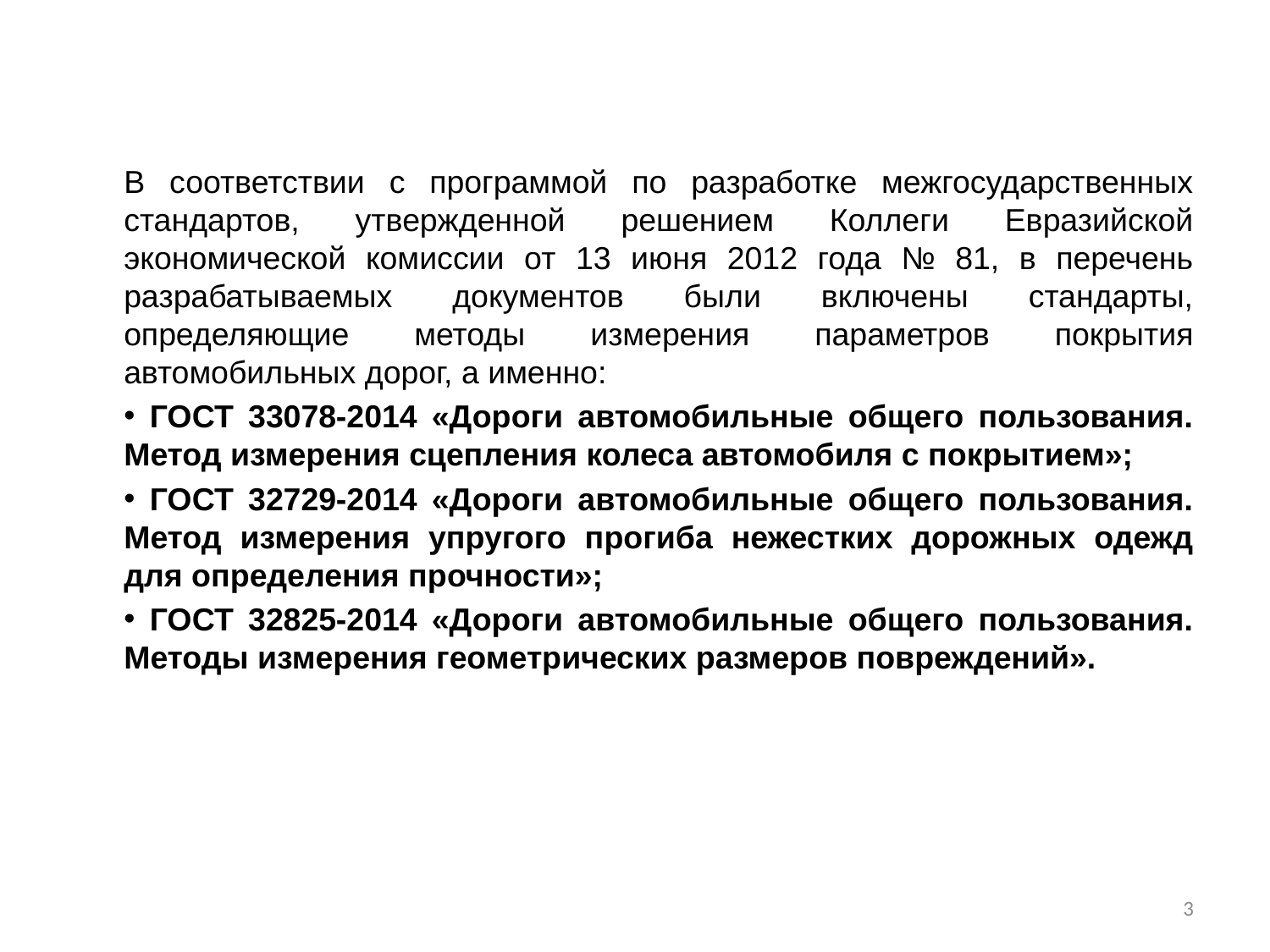

В соответствии с программой по разработке межгосударственных стандартов, утвержденной решением Коллеги Евразийской экономической комиссии от 13 июня 2012 года № 81, в перечень разрабатываемых документов были включены стандарты, определяющие методы измерения параметров покрытия автомобильных дорог, а именно:
 ГОСТ 33078-2014 «Дороги автомобильные общего пользования. Метод измерения сцепления колеса автомобиля с покрытием»;
 ГОСТ 32729-2014 «Дороги автомобильные общего пользования. Метод измерения упругого прогиба нежестких дорожных одежд для определения прочности»;
 ГОСТ 32825-2014 «Дороги автомобильные общего пользования. Методы измерения геометрических размеров повреждений».

3